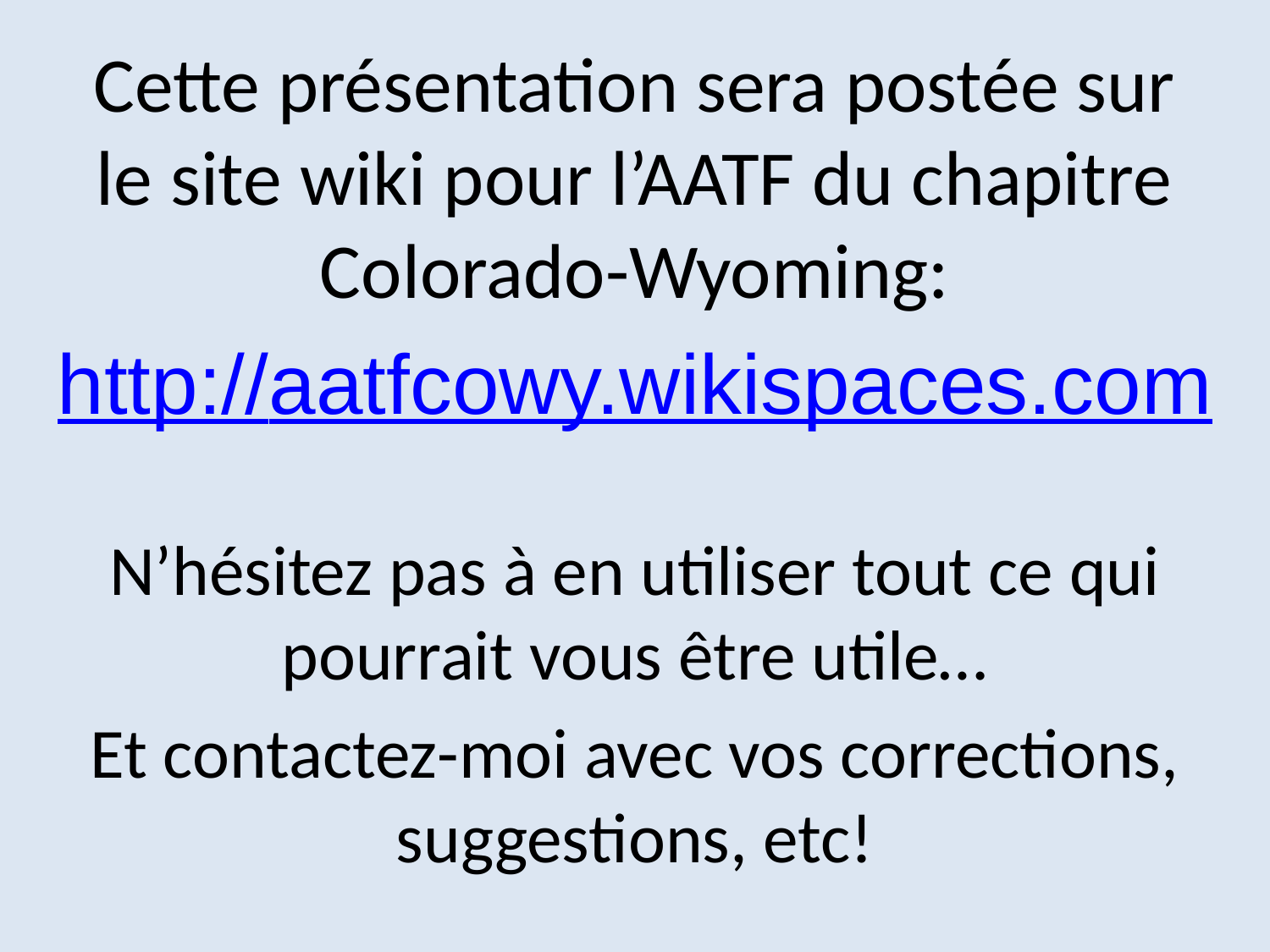

# Cette présentation sera postée sur le site wiki pour l’AATF du chapitre Colorado-Wyoming:
http://aatfcowy.wikispaces.com

N’hésitez pas à en utiliser tout ce qui pourrait vous être utile…
Et contactez-moi avec vos corrections, suggestions, etc!